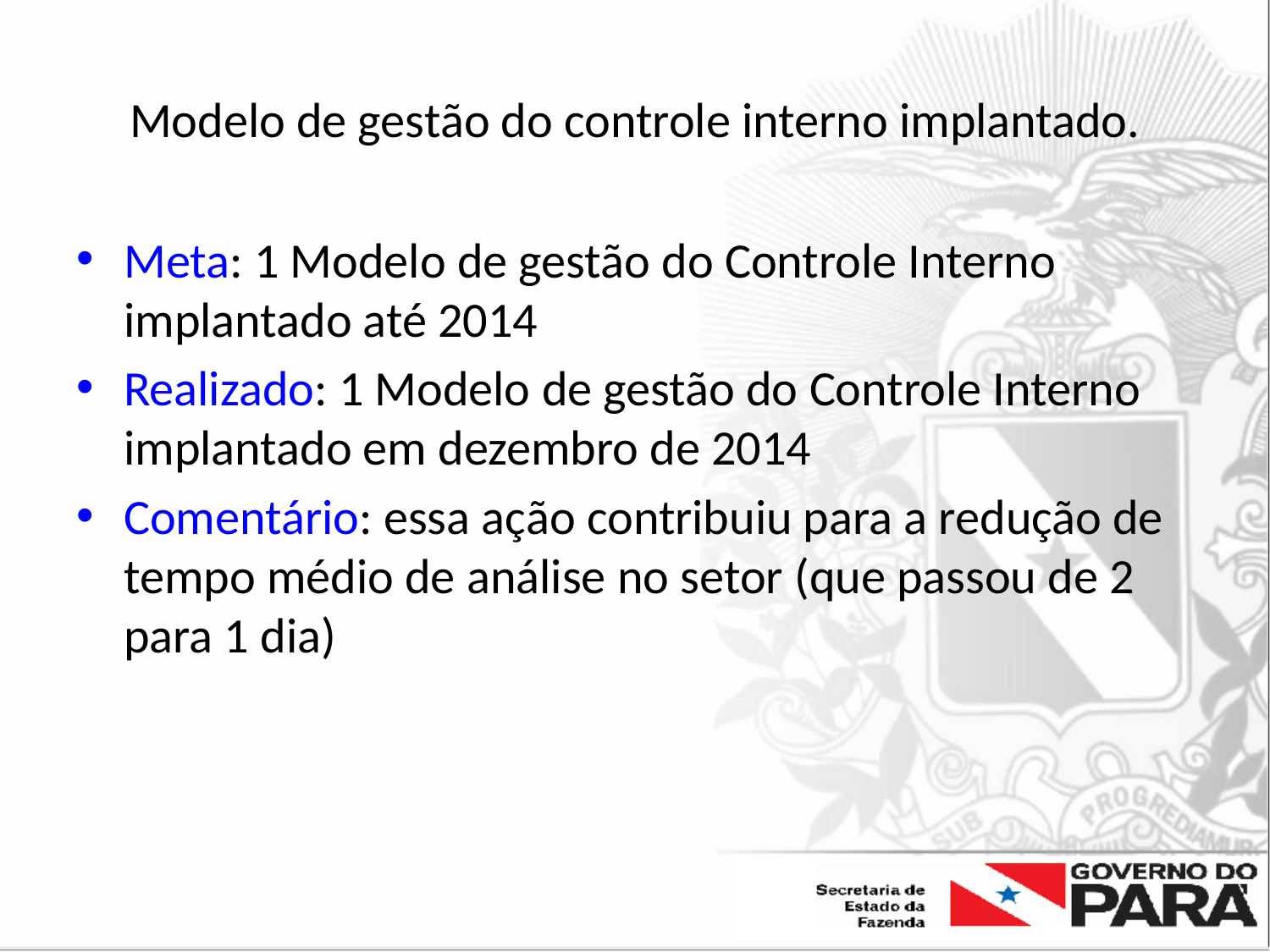

# Modelo de gestão do controle interno implantado.
Meta: 1 Modelo de gestão do Controle Interno implantado até 2014
Realizado: 1 Modelo de gestão do Controle Interno implantado em dezembro de 2014
Comentário: essa ação contribuiu para a redução de tempo médio de análise no setor (que passou de 2 para 1 dia)